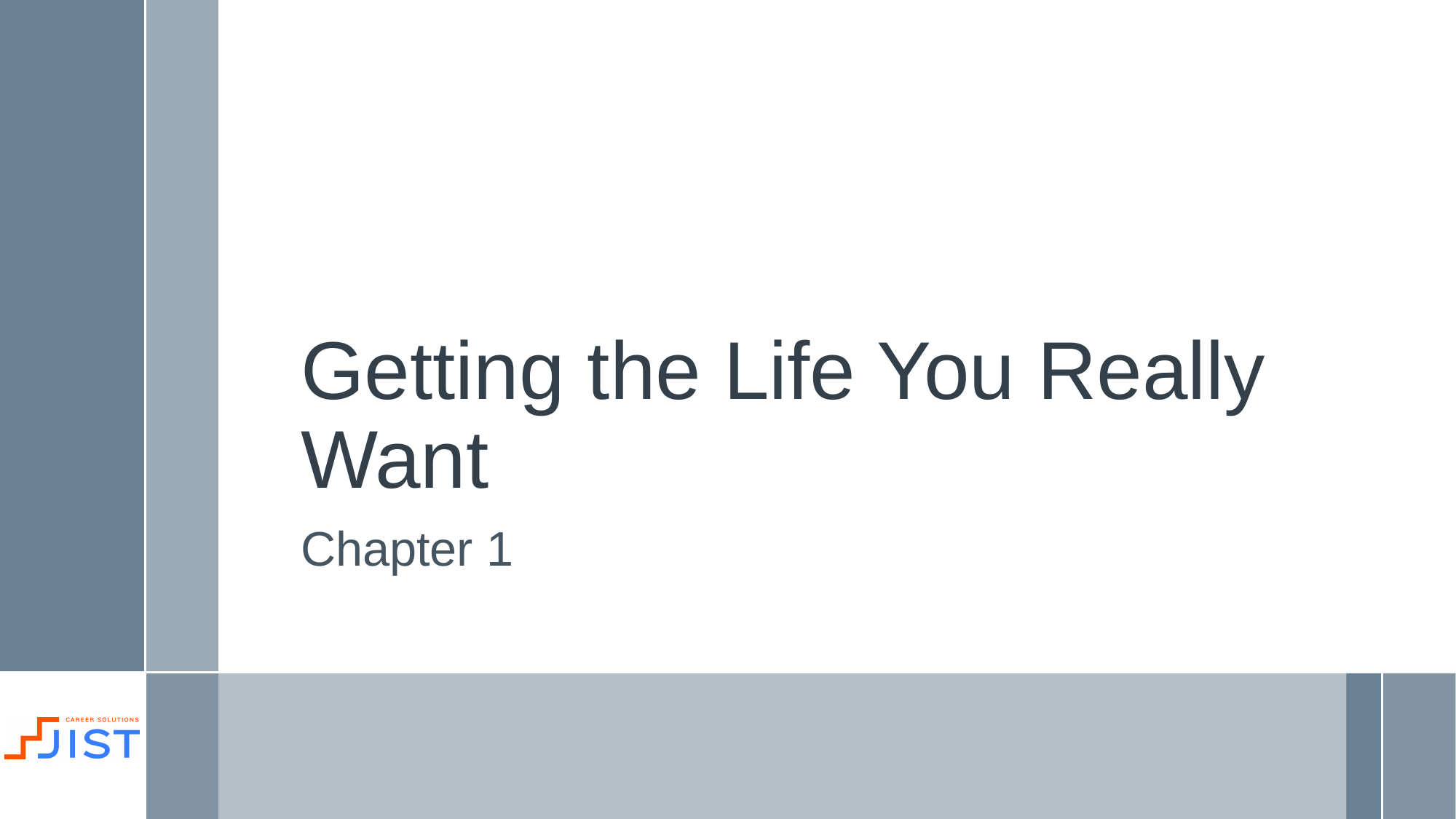

# Getting the Life You Really Want
Chapter 1